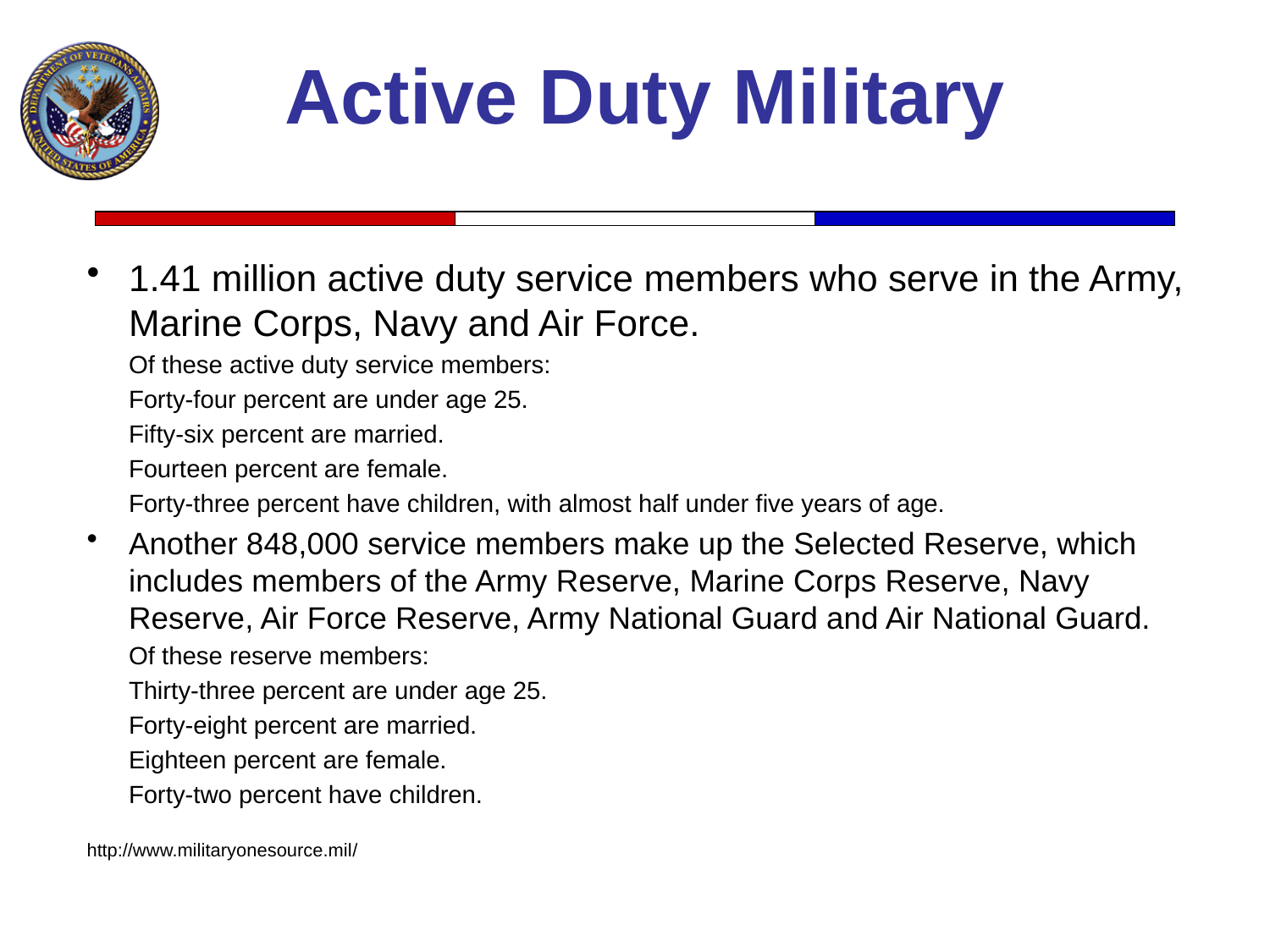

# Active Duty Military

1.41 million active duty service members who serve in the Army, Marine Corps, Navy and Air Force.
	Of these active duty service members:
		Forty-four percent are under age 25.
		Fifty-six percent are married.
		Fourteen percent are female.
		Forty-three percent have children, with almost half under five years of age.
Another 848,000 service members make up the Selected Reserve, which includes members of the Army Reserve, Marine Corps Reserve, Navy Reserve, Air Force Reserve, Army National Guard and Air National Guard.
	Of these reserve members:
		Thirty-three percent are under age 25.
		Forty-eight percent are married.
		Eighteen percent are female.
		Forty-two percent have children.

http://www.militaryonesource.mil/